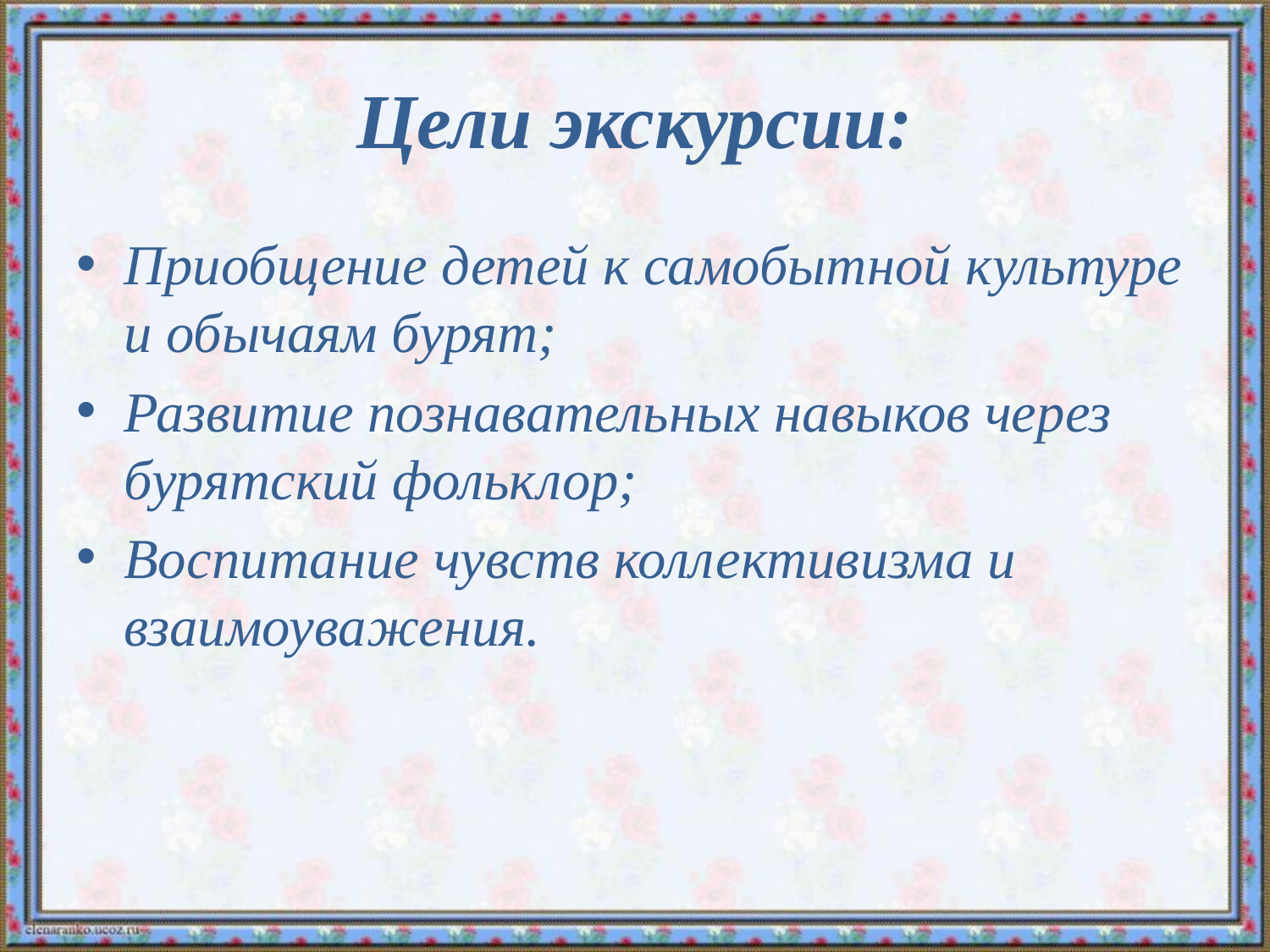

# Цели экскурсии:
Приобщение детей к самобытной культуре и обычаям бурят;
Развитие познавательных навыков через бурятский фольклор;
Воспитание чувств коллективизма и взаимоуважения.